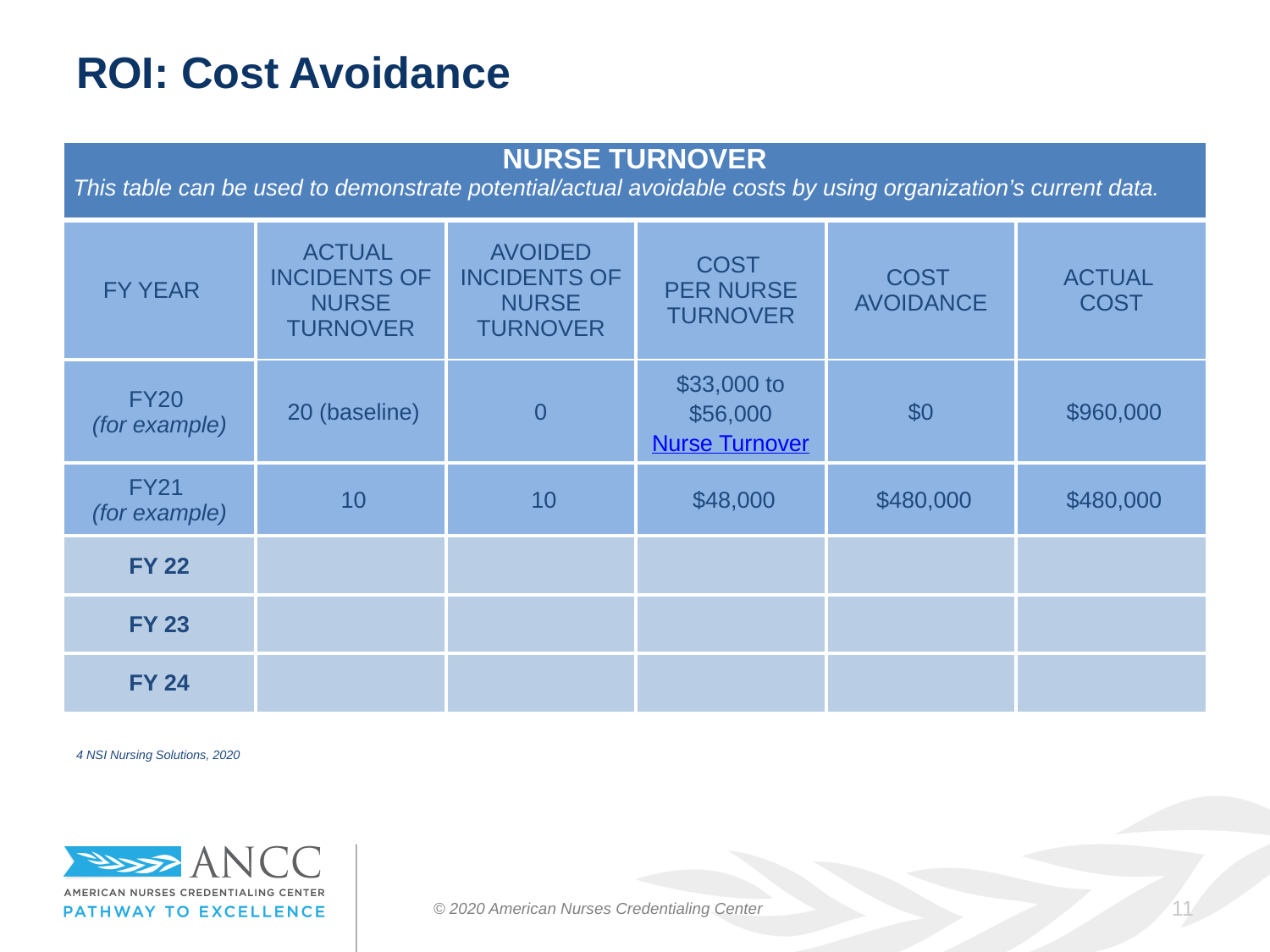

# ROI: Cost Avoidance
| NURSE TURNOVER This table can be used to demonstrate potential/actual avoidable costs by using organization’s current data. |  |  |  |  |  |
| --- | --- | --- | --- | --- | --- |
| FY YEAR | ACTUAL INCIDENTS OF NURSE TURNOVER | AVOIDED INCIDENTS OF NURSE TURNOVER | COST PER NURSE TURNOVER | COST AVOIDANCE | ACTUAL COST |
| FY20 (for example) | 20 (baseline) | 0 | $33,000 to $56,000 Nurse Turnover | $0 | $960,000 |
| FY21 (for example) | 10 | 10 | $48,000 | $480,000 | $480,000 |
| FY 22 |  |  |  |  |  |
| FY 23 |  |  |  |  |  |
| FY 24 |  |  |  |  |  |
4 NSI Nursing Solutions, 2020

© 2020 American Nurses Credentialing Center
11